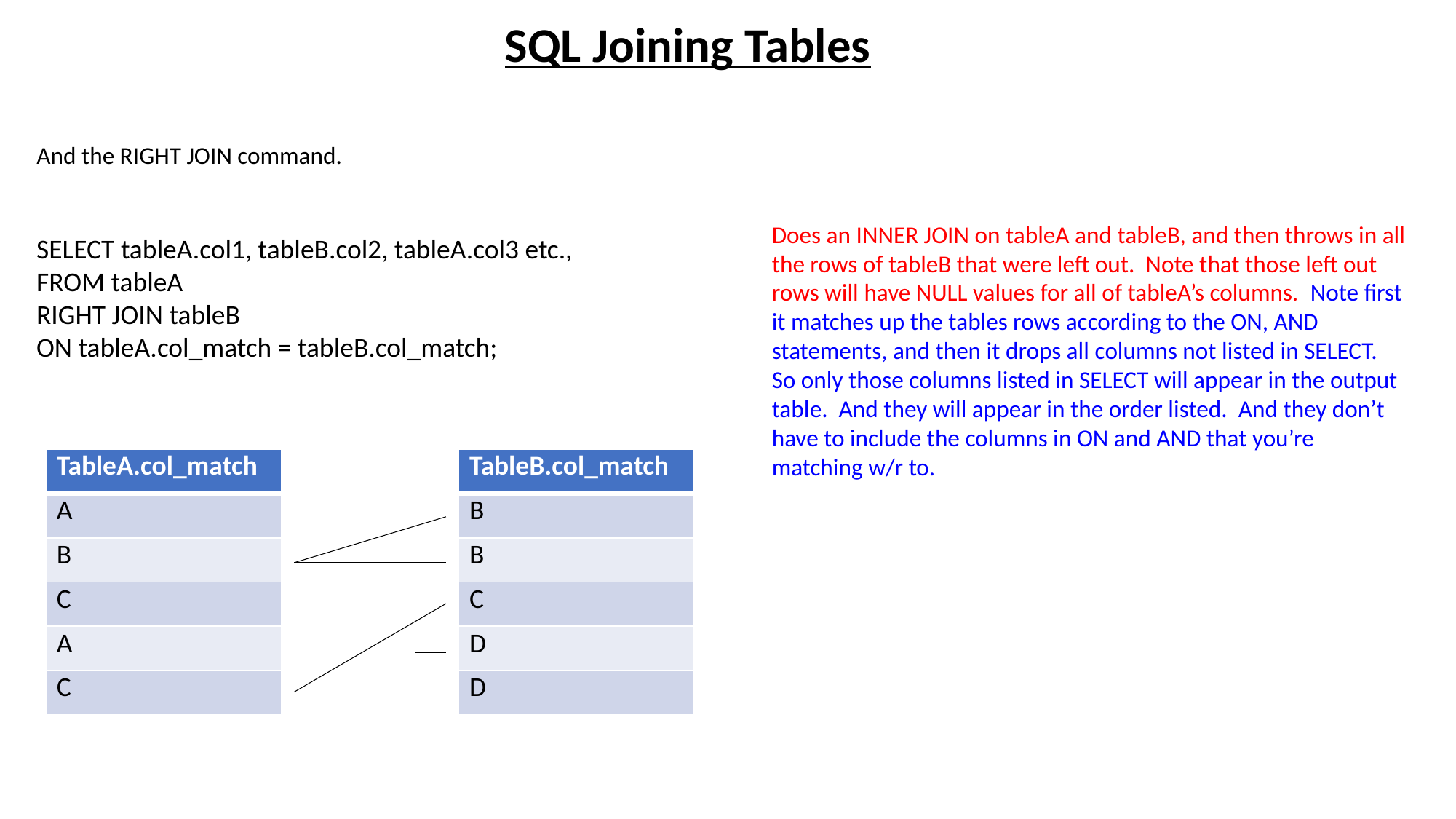

SQL Joining Tables
And the RIGHT JOIN command.
Does an INNER JOIN on tableA and tableB, and then throws in all the rows of tableB that were left out.  Note that those left out rows will have NULL values for all of tableA’s columns.  Note first it matches up the tables rows according to the ON, AND statements, and then it drops all columns not listed in SELECT.  So only those columns listed in SELECT will appear in the output table.  And they will appear in the order listed.  And they don’t have to include the columns in ON and AND that you’re matching w/r to.
SELECT tableA.col1, tableB.col2, tableA.col3 etc.,
FROM tableA
RIGHT JOIN tableB
ON tableA.col_match = tableB.col_match;
| TableA.col\_match |
| --- |
| A |
| B |
| C |
| A |
| C |
| TableB.col\_match |
| --- |
| B |
| B |
| C |
| D |
| D |